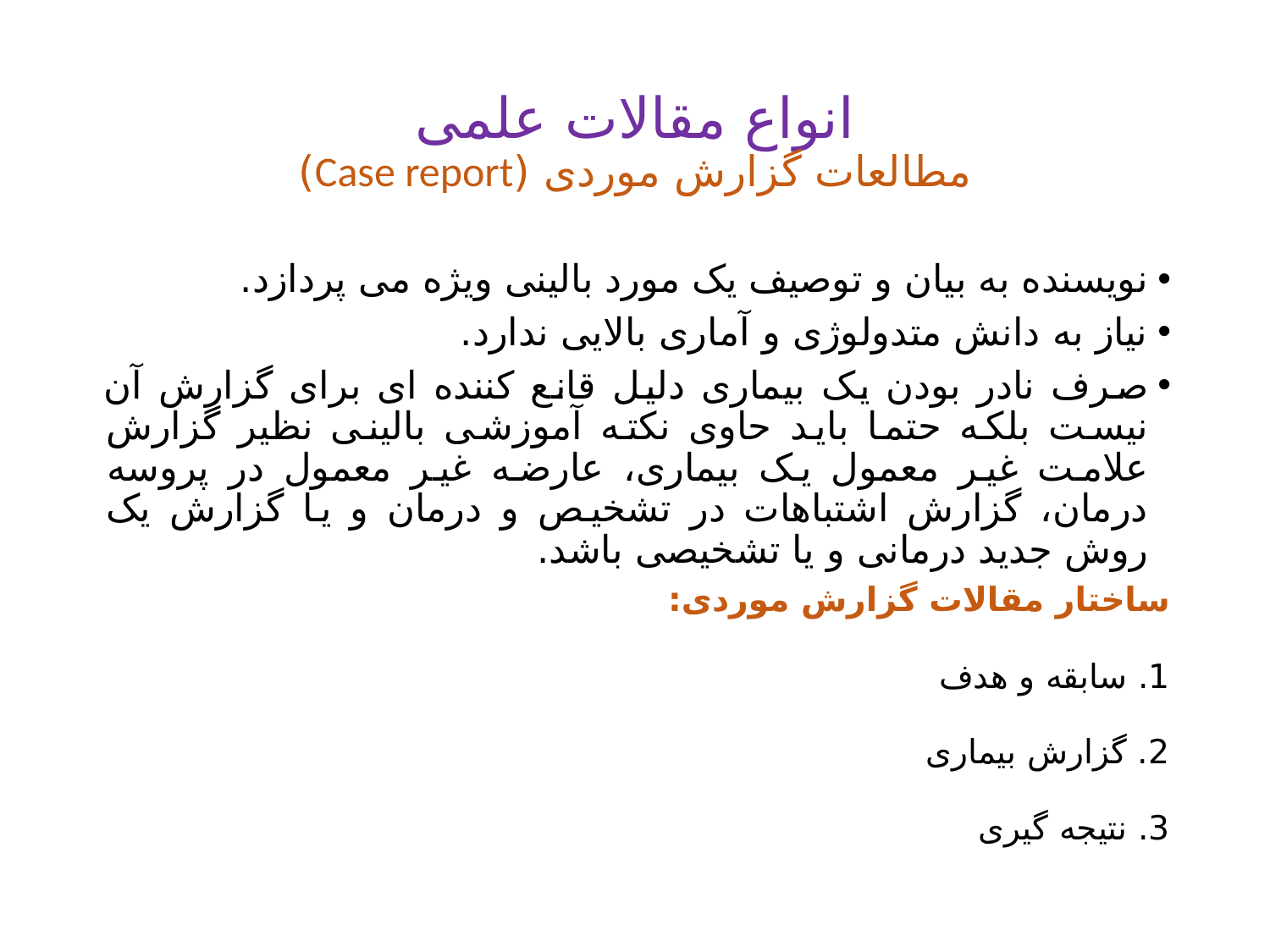

# انواع مقالات علمی مطالعات گزارش موردی (Case report)
نویسنده به بیان و توصیف یک مورد بالینی ویژه می پردازد.
نیاز به دانش متدولوژی و آماری بالایی ندارد.
صرف نادر بودن یک بیماری دلیل قانع کننده ای برای گزارش آن نیست بلکه حتما باید حاوی نکته آموزشی بالینی نظیر گزارش علامت غیر معمول یک بیماری، عارضه غیر معمول در پروسه درمان، گزارش اشتباهات در تشخیص و درمان و یا گزارش یک روش جدید درمانی و یا تشخیصی باشد.
ساختار مقالات گزارش موردی:
1. سابقه و هدف
2. گزارش بیماری
3. نتیجه گیری
15 November 2021
9